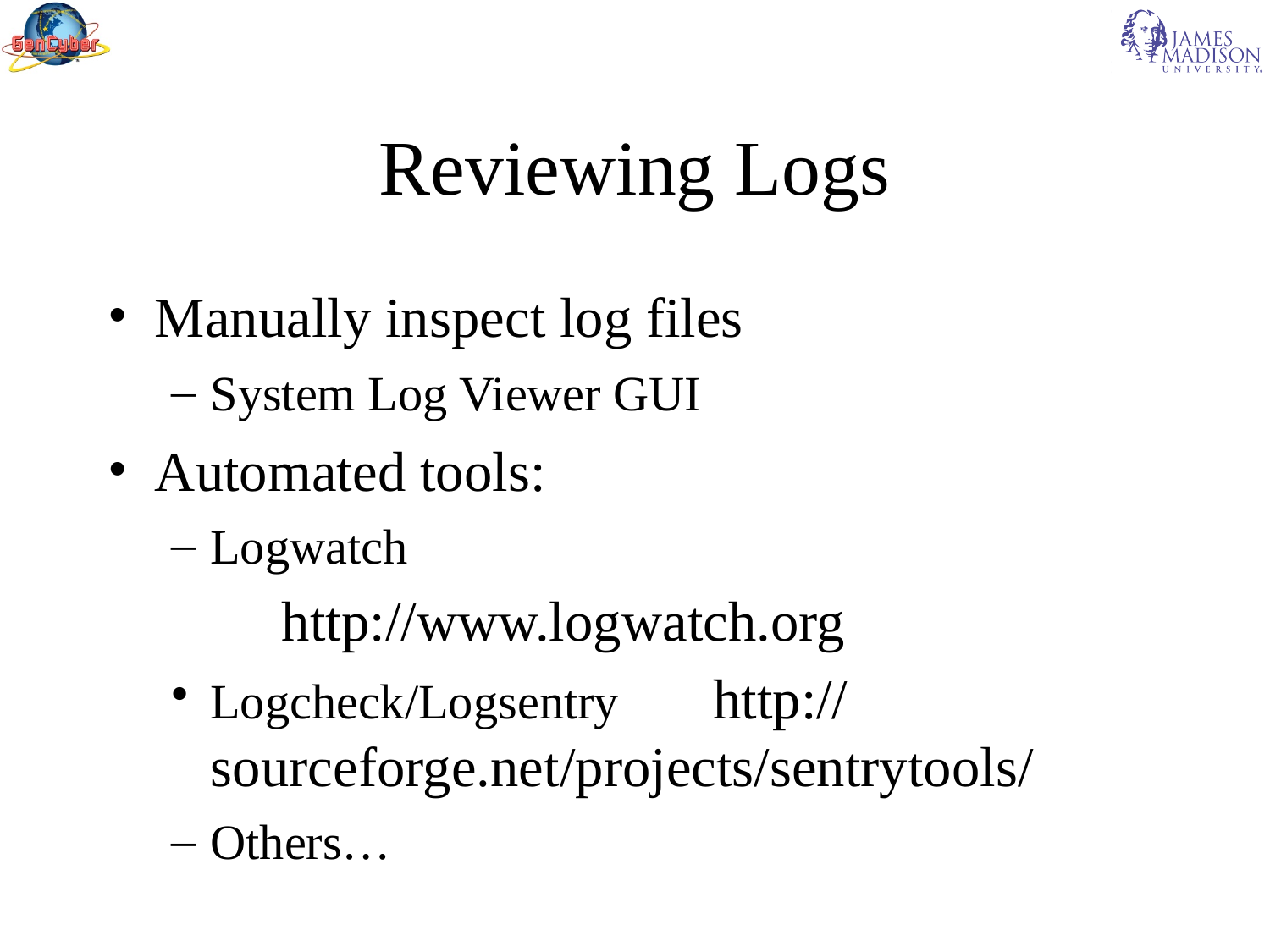

Reviewing Logs
Manually inspect log files
System Log Viewer GUI
Automated tools:
Logwatch
		http://www.logwatch.org
Logcheck/Logsentry	http://sourceforge.net/projects/sentrytools/
Others…